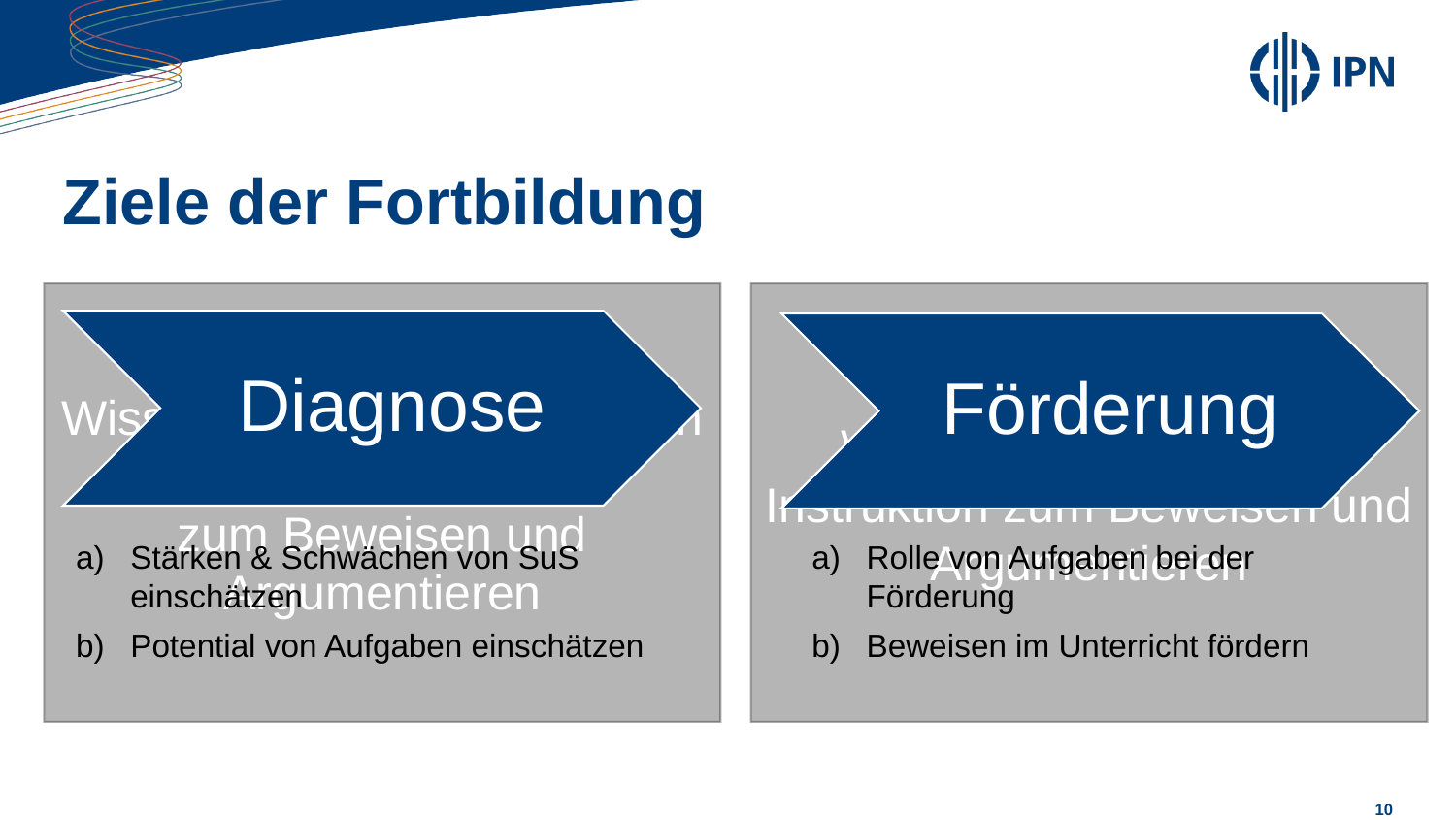

# Ziele der Fortbildung
Wissen über Schülerkognition
zum Beweisen und Argumentieren
Wissen über geeignete Instruktion zum Beweisen und Argumentieren
Diagnose
Förderung
Stärken & Schwächen von SuS einschätzen
Potential von Aufgaben einschätzen
Rolle von Aufgaben bei der Förderung
Beweisen im Unterricht fördern

10